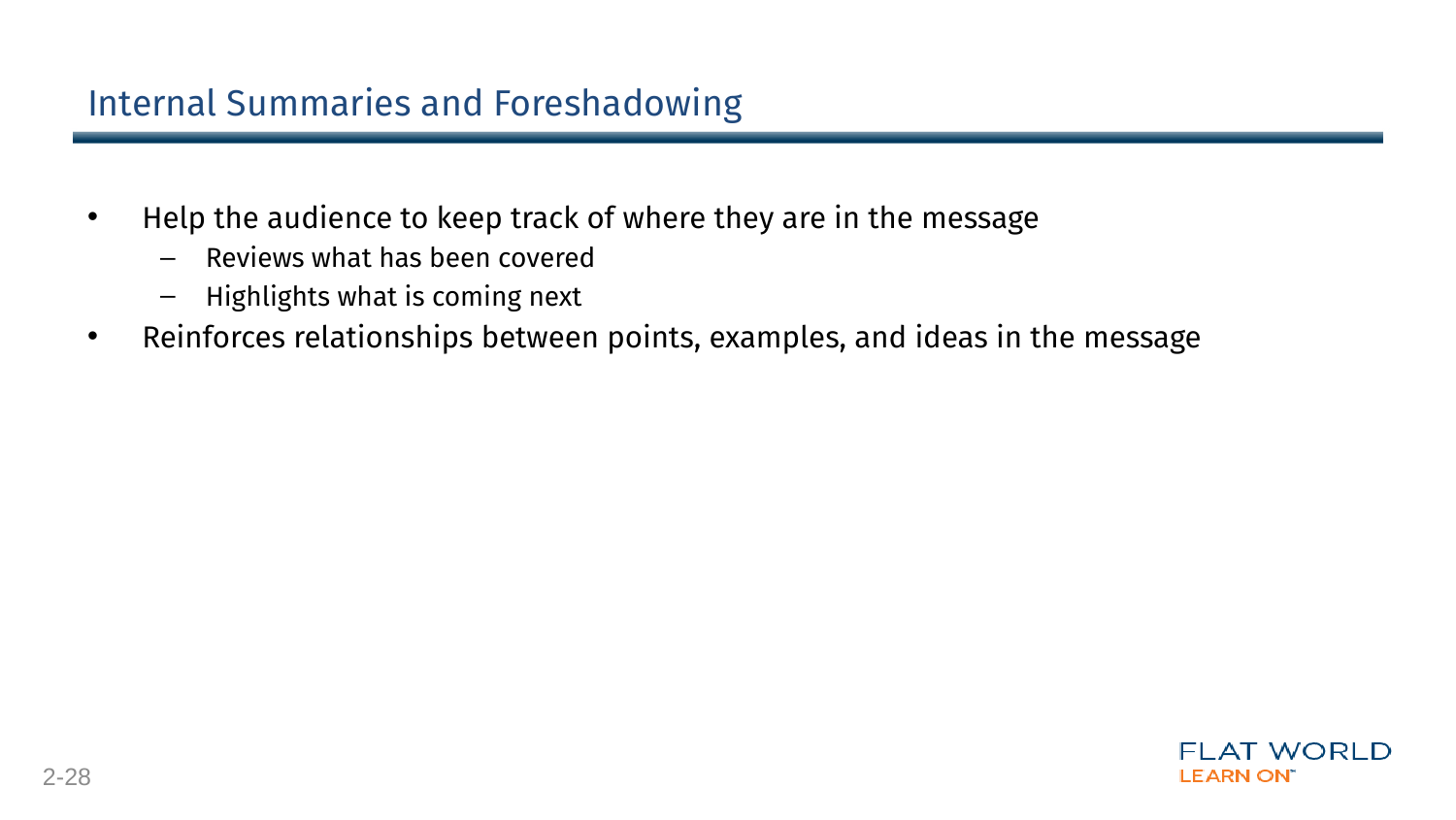

# Internal Summaries and Foreshadowing
Help the audience to keep track of where they are in the message
Reviews what has been covered
Highlights what is coming next
Reinforces relationships between points, examples, and ideas in the message

2-28